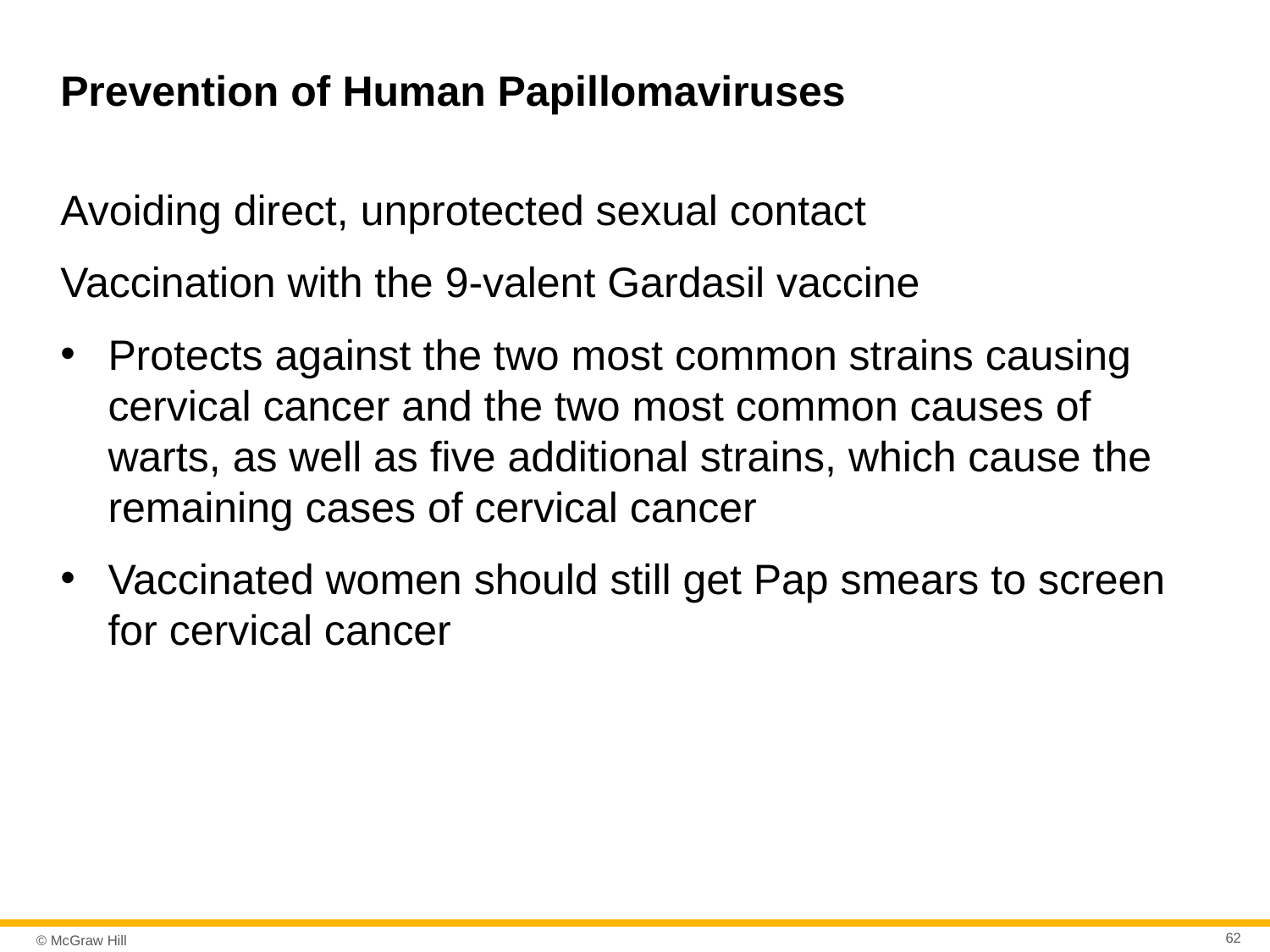

# Prevention of Human Papillomaviruses
Avoiding direct, unprotected sexual contact
Vaccination with the 9-valent Gardasil vaccine
Protects against the two most common strains causing cervical cancer and the two most common causes of warts, as well as five additional strains, which cause the remaining cases of cervical cancer
Vaccinated women should still get Pap smears to screen for cervical cancer